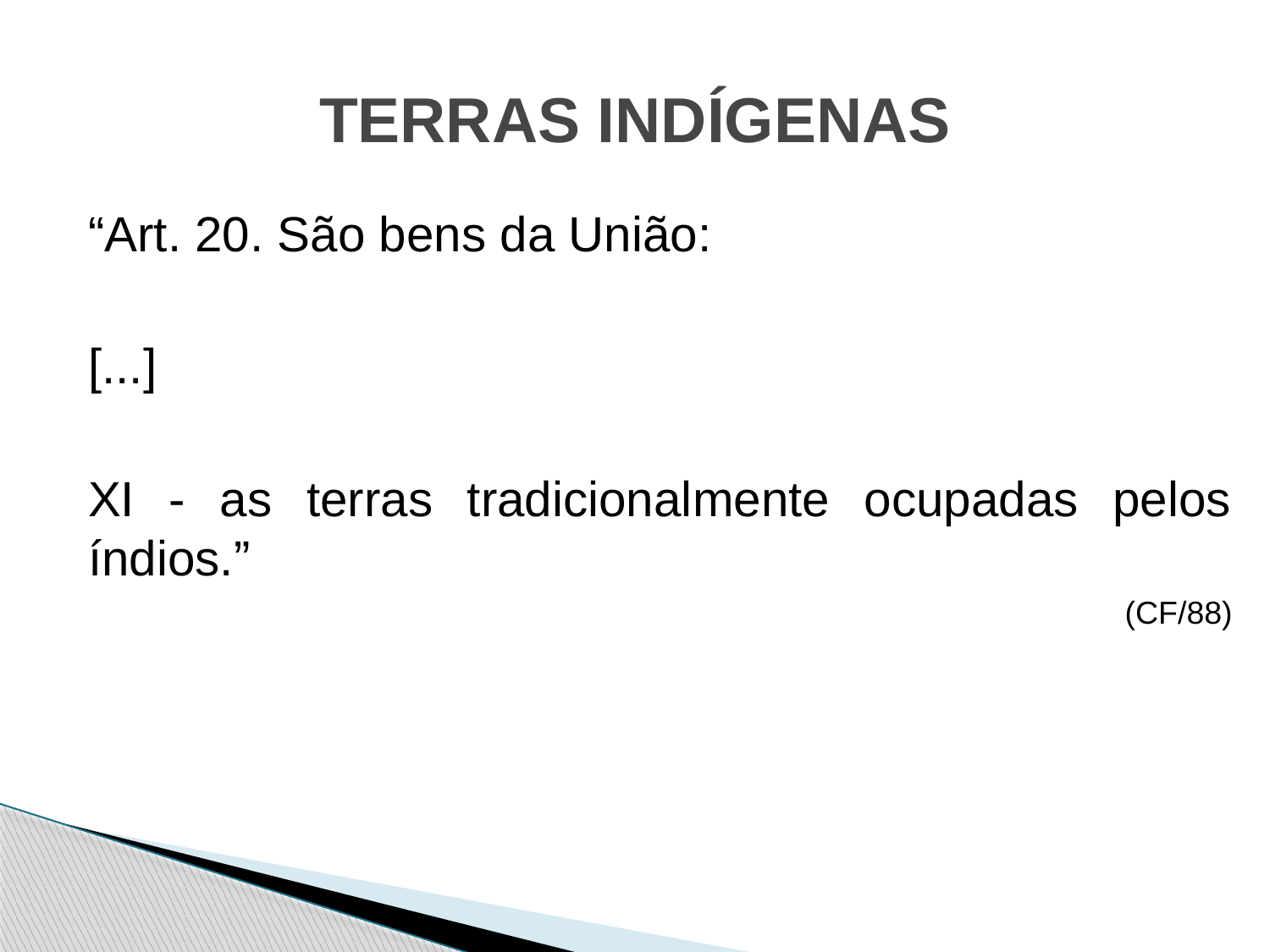

# TERRAS INDÍGENAS
	“Art. 20. São bens da União:

	[...]

	XI - as terras tradicionalmente ocupadas pelos índios.”
(CF/88)